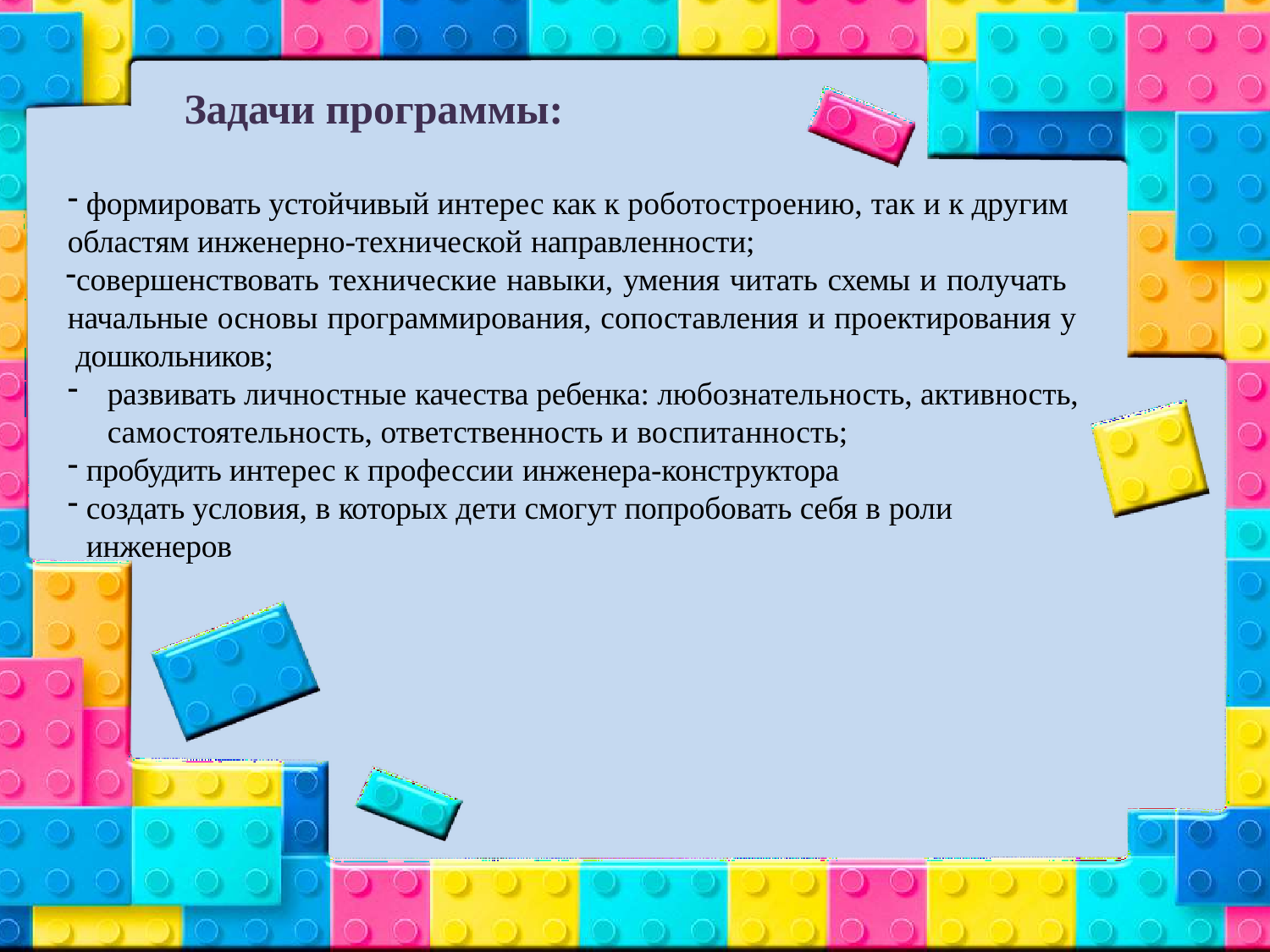

# Задачи программы:
формировать устойчивый интерес как к роботостроению, так и к другим
областям инженерно-технической направленности;
совершенствовать технические навыки, умения читать схемы и получать  начальные основы программирования, сопоставления и проектирования у  дошкольников;
развивать личностные качества ребенка: любознательность, активность,  самостоятельность, ответственность и воспитанность;
пробудить интерес к профессии инженера-конструктора
создать условия, в которых дети смогут попробовать себя в роли инженеров